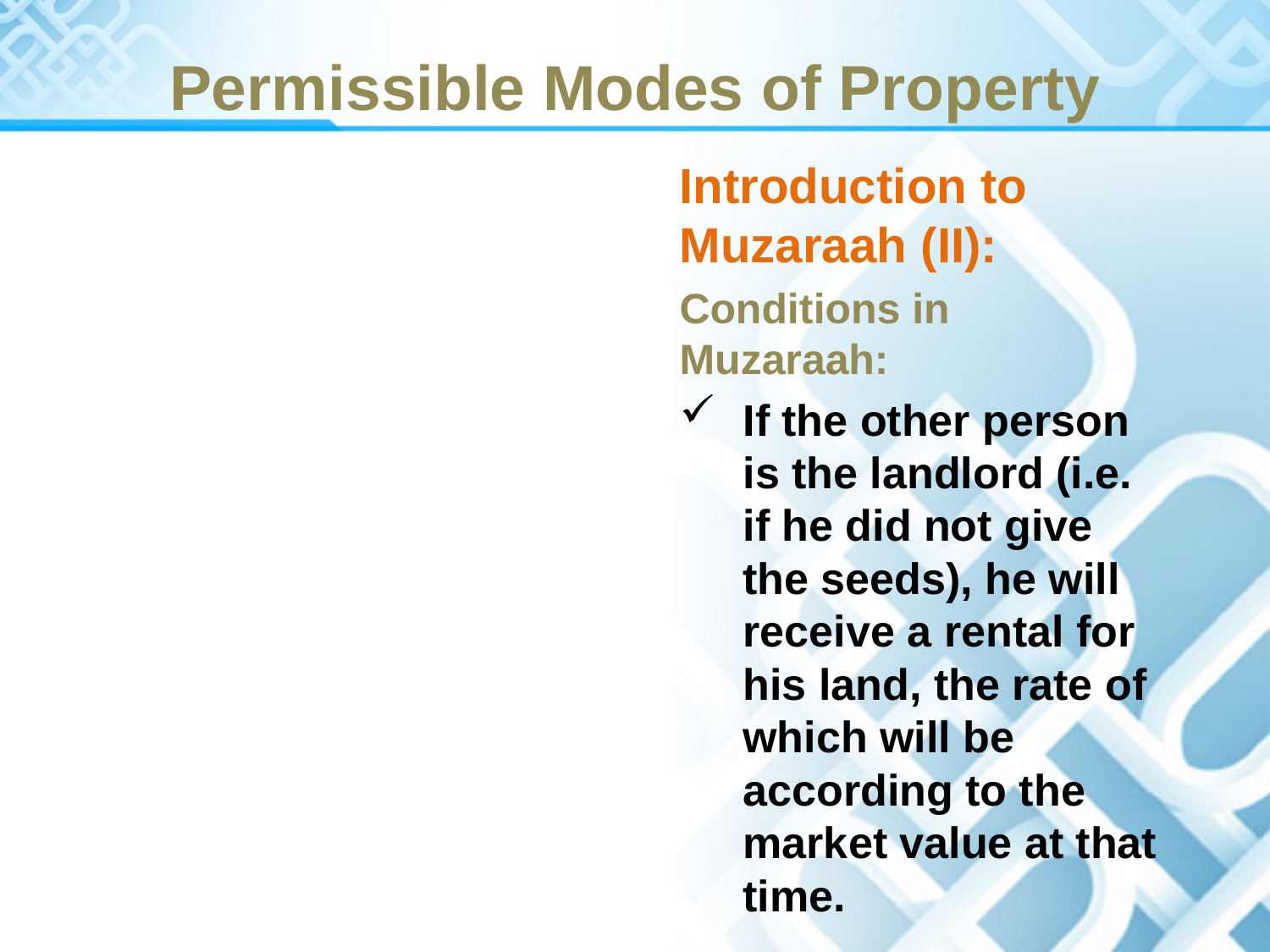

Permissible Modes of Property
Introduction to Muzaraah (II):
Conditions in Muzaraah:
If the other person is the landlord (i.e. if he did not give the seeds), he will receive a rental for his land, the rate of which will be according to the market value at that time.